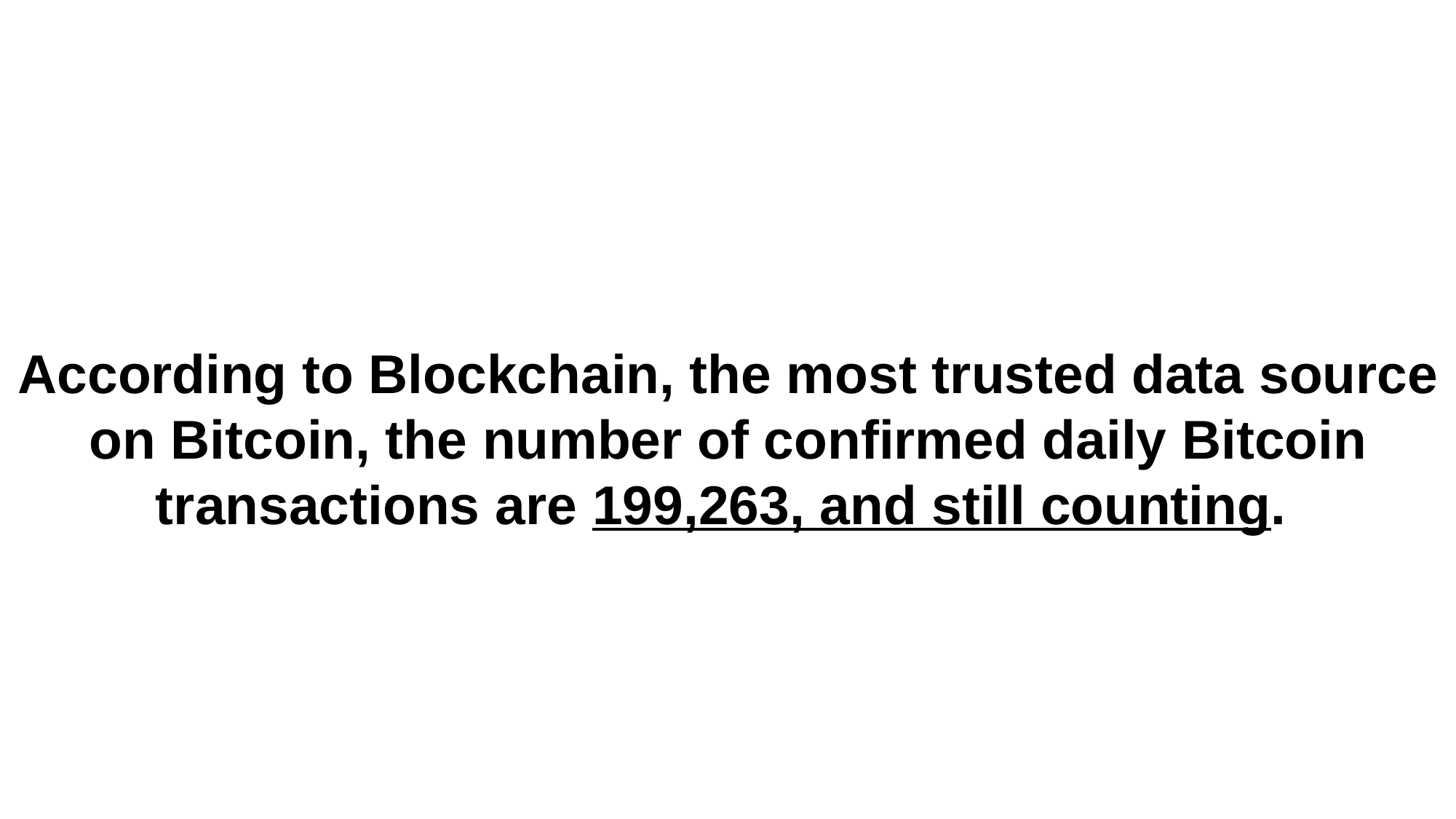

According to Blockchain, the most trusted data source on Bitcoin, the number of confirmed daily Bitcoin transactions are 199,263, and still counting.